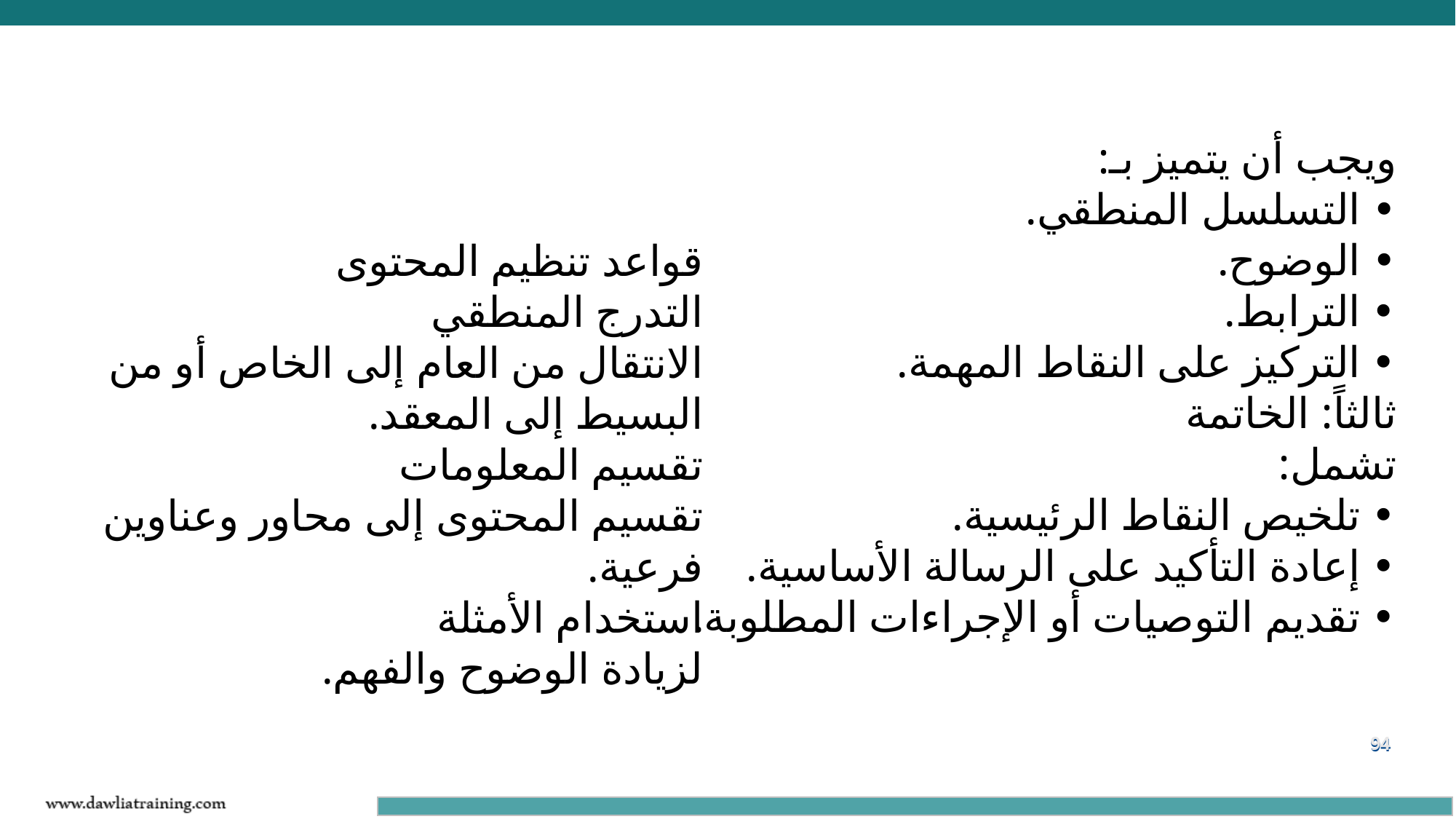

ويجب أن يتميز بـ:
• التسلسل المنطقي.
• الوضوح.
• الترابط.
• التركيز على النقاط المهمة.
ثالثاً: الخاتمة
تشمل:
• تلخيص النقاط الرئيسية.
• إعادة التأكيد على الرسالة الأساسية.
• تقديم التوصيات أو الإجراءات المطلوبة.

قواعد تنظيم المحتوى
التدرج المنطقي
الانتقال من العام إلى الخاص أو من البسيط إلى المعقد.
تقسيم المعلومات
تقسيم المحتوى إلى محاور وعناوين فرعية.
استخدام الأمثلة
لزيادة الوضوح والفهم.
94